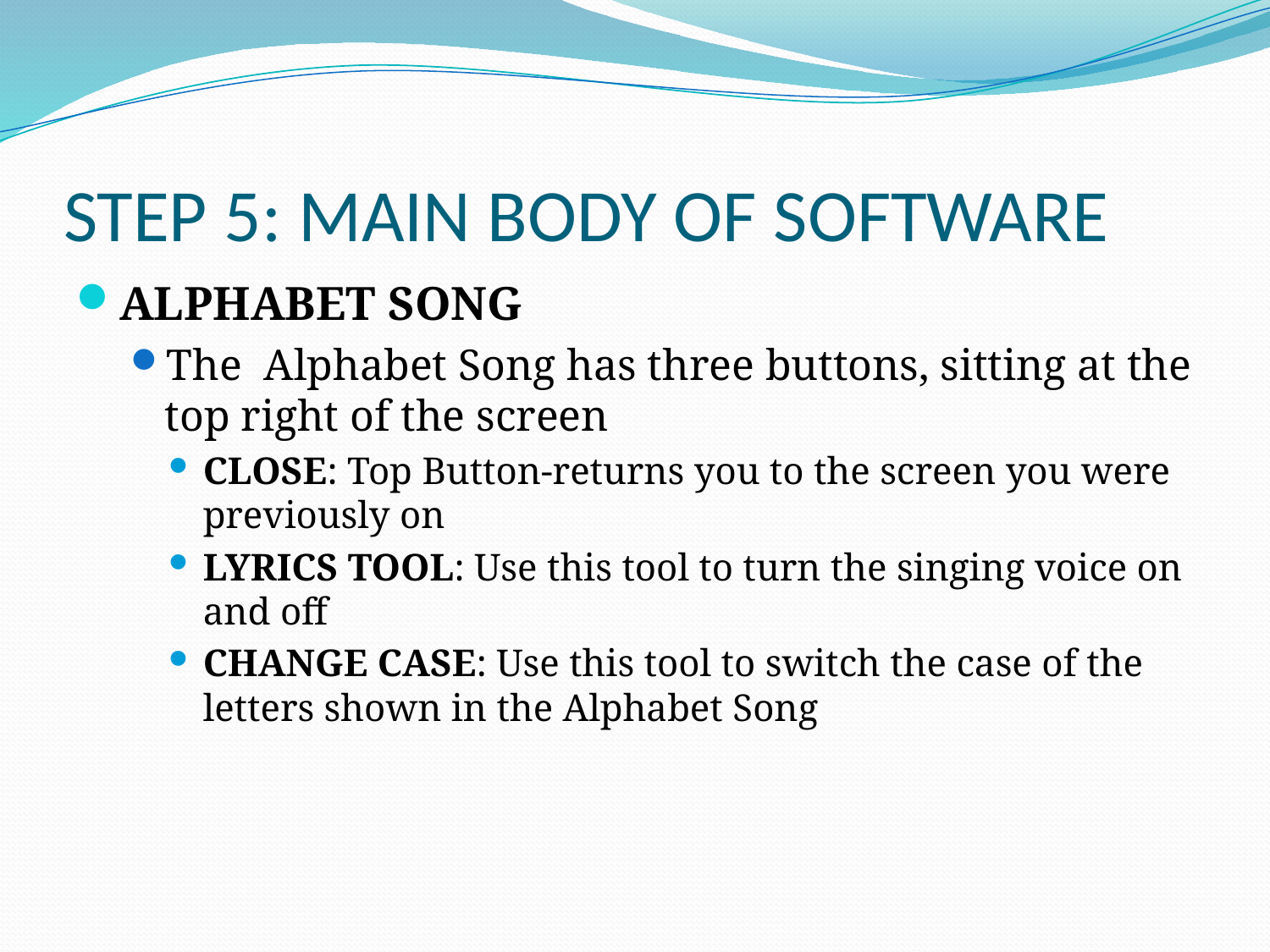

# STEP 5: MAIN BODY OF SOFTWARE
ALPHABET SONG
The  Alphabet Song has three buttons, sitting at the top right of the screen
CLOSE: Top Button-returns you to the screen you were previously on
LYRICS TOOL: Use this tool to turn the singing voice on and off
CHANGE CASE: Use this tool to switch the case of the letters shown in the Alphabet Song